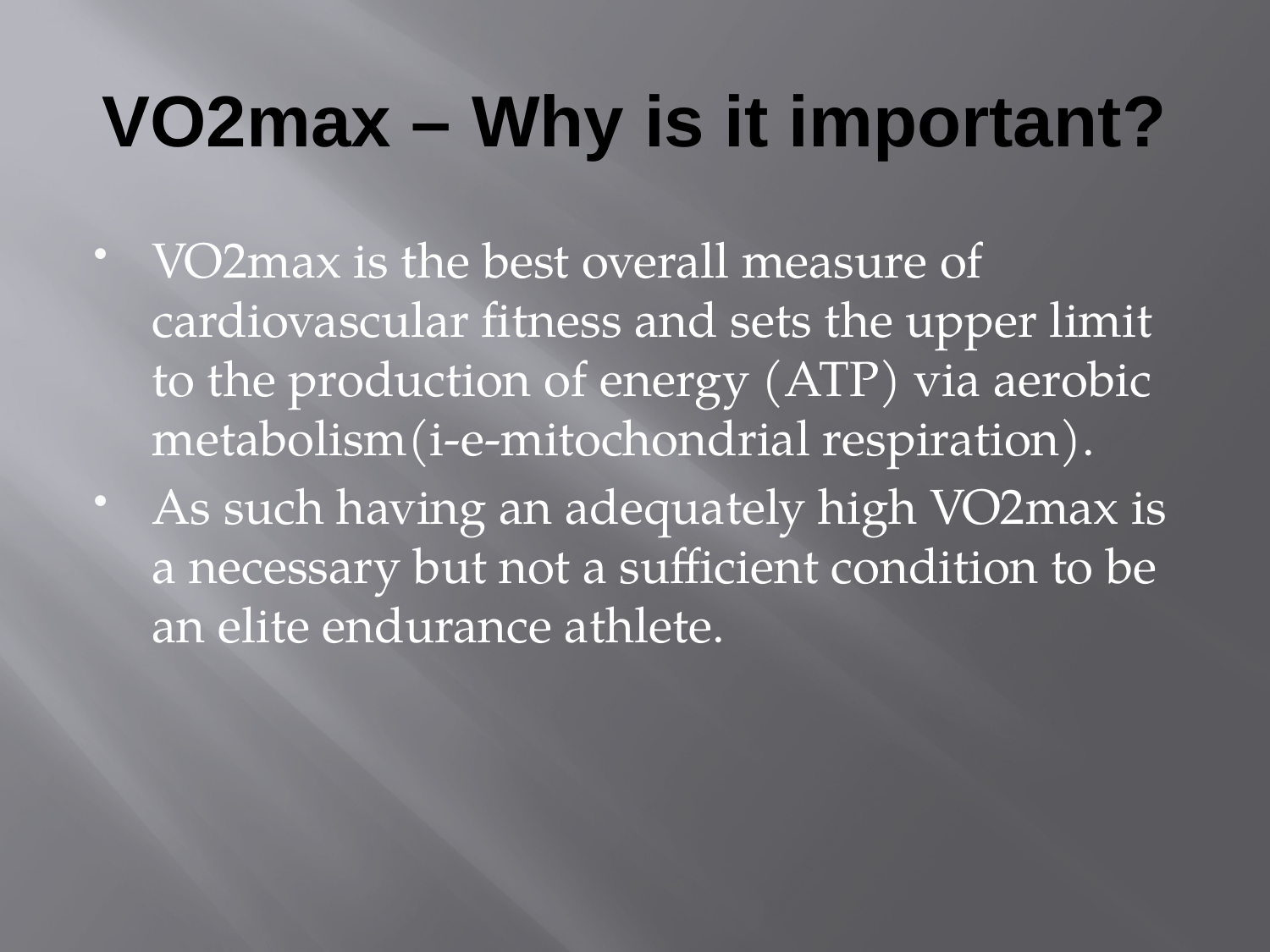

# VO2max – Why is it important?
VO2max is the best overall measure of cardiovascular fitness and sets the upper limit to the production of energy (ATP) via aerobic metabolism(i-e-mitochondrial respiration).
As such having an adequately high VO2max is a necessary but not a sufficient condition to be an elite endurance athlete.